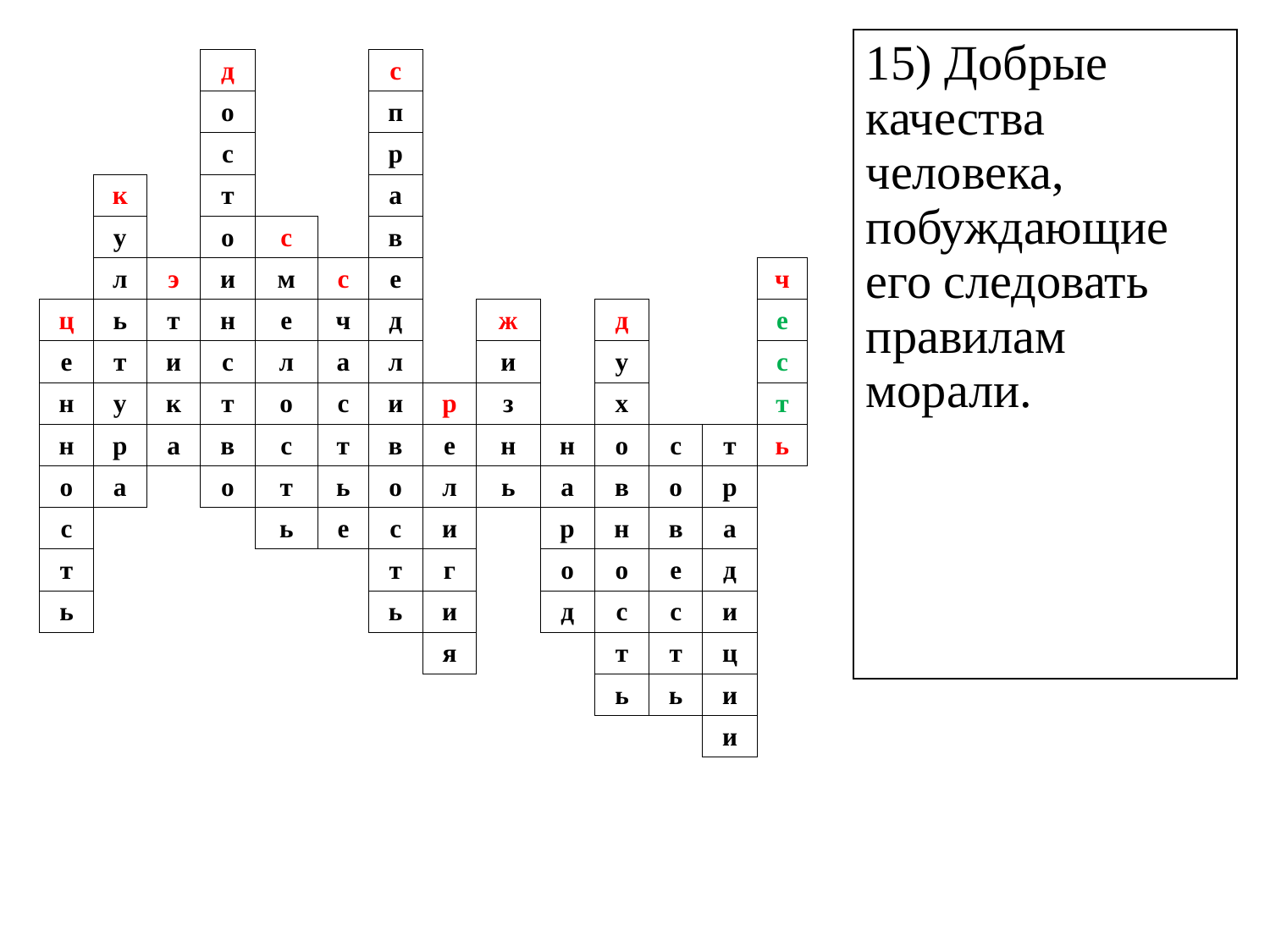

| 15) Добрые качества человека, побуждающие его следовать правилам морали. |
| --- |
|  |  |  | д |  |  | с |  |  |  |  |  |  |  |
| --- | --- | --- | --- | --- | --- | --- | --- | --- | --- | --- | --- | --- | --- |
|  |  |  | о |  |  | п |  |  |  |  |  |  |  |
|  |  |  | с |  |  | р |  |  |  |  |  |  |  |
|  | к |  | т |  |  | а |  |  |  |  |  |  |  |
|  | у |  | о | с |  | в |  |  |  |  |  |  |  |
|  | л | э | и | м | с | е |  |  |  |  |  |  | ч |
| ц | ь | т | н | е | ч | д |  | ж |  | д |  |  | е |
| е | т | и | с | л | а | л |  | и |  | у |  |  | с |
| н | у | к | т | о | с | и | р | з |  | х |  |  | т |
| н | р | а | в | с | т | в | е | н | н | о | с | т | ь |
| о | а |  | о | т | ь | о | л | ь | а | в | о | р |  |
| с |  |  |  | ь | е | с | и |  | р | н | в | а |  |
| т |  |  |  |  |  | т | г |  | о | о | е | д |  |
| ь |  |  |  |  |  | ь | и |  | д | с | с | и |  |
|  |  |  |  |  |  |  | я |  |  | т | т | ц |  |
|  |  |  |  |  |  |  |  |  |  | ь | ь | и |  |
|  |  |  |  |  |  |  |  |  |  |  |  | и |  |